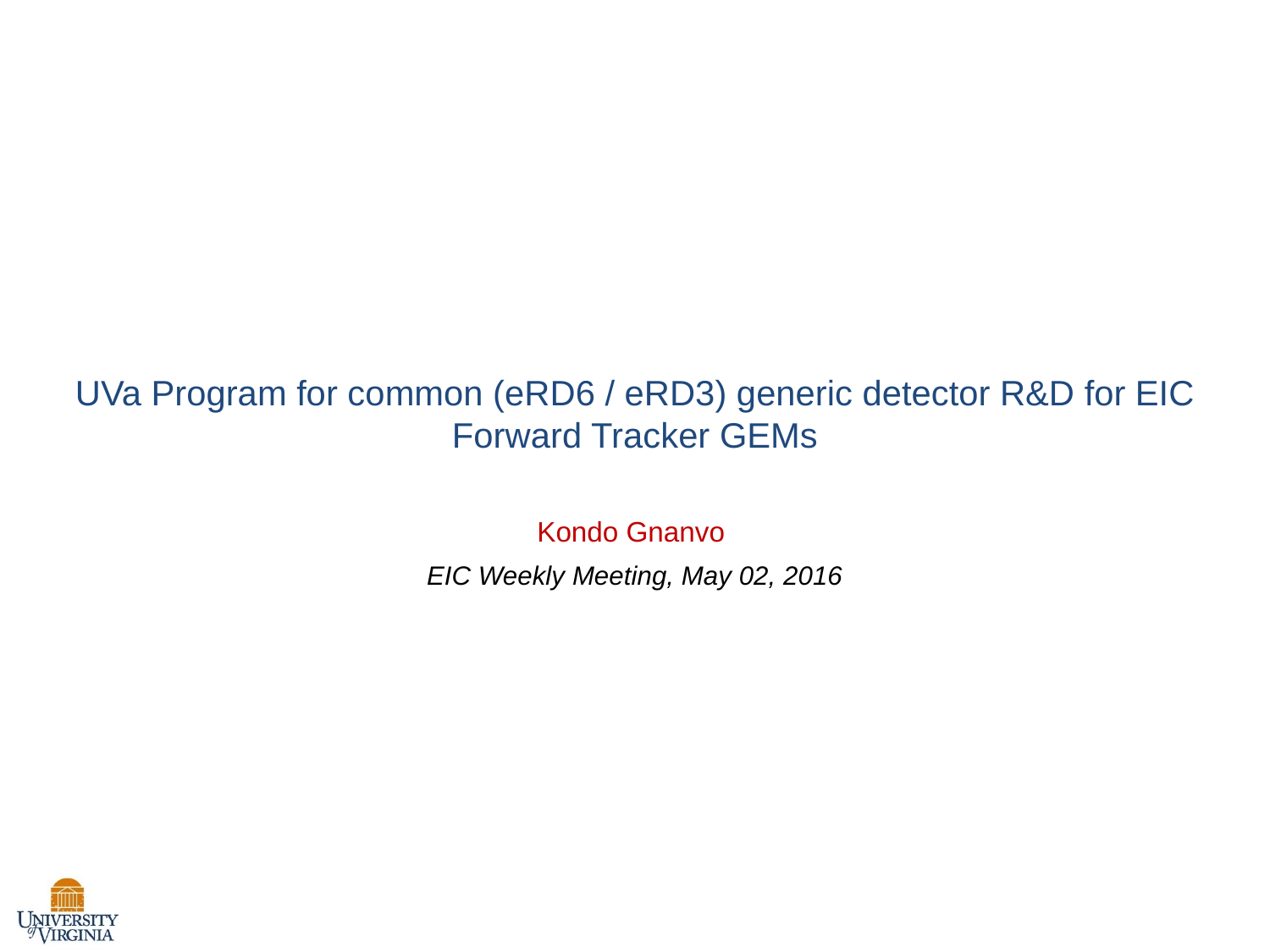

# UVa Program for common (eRD6 / eRD3) generic detector R&D for EIC Forward Tracker GEMs
Kondo Gnanvo
EIC Weekly Meeting, May 02, 2016